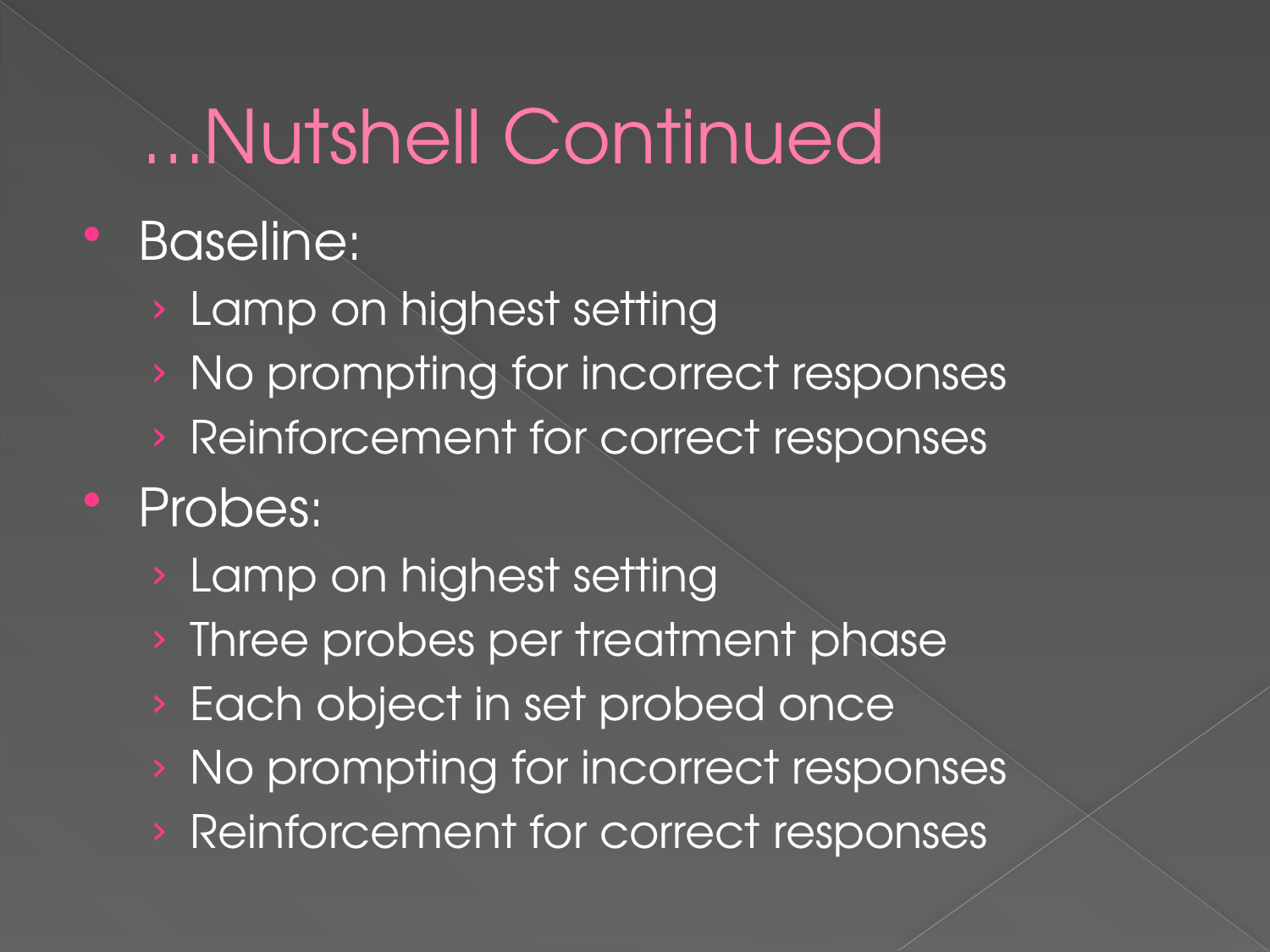

# …Nutshell Continued
Baseline:
Lamp on highest setting
No prompting for incorrect responses
Reinforcement for correct responses
Probes:
Lamp on highest setting
Three probes per treatment phase
Each object in set probed once
No prompting for incorrect responses
Reinforcement for correct responses